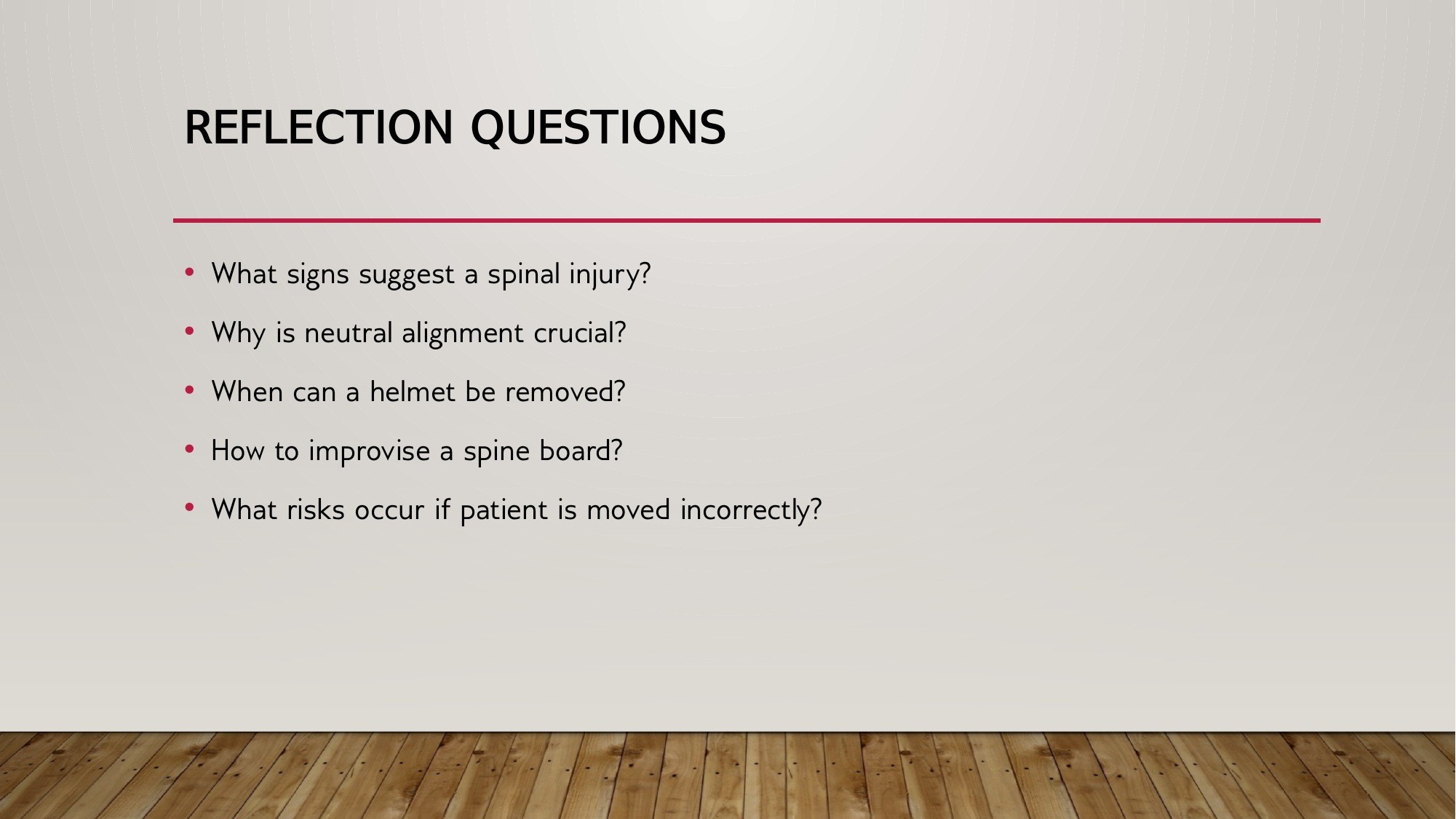

# Reflection Questions
What signs suggest a spinal injury?
Why is neutral alignment crucial?
When can a helmet be removed?
How to improvise a spine board?
What risks occur if patient is moved incorrectly?